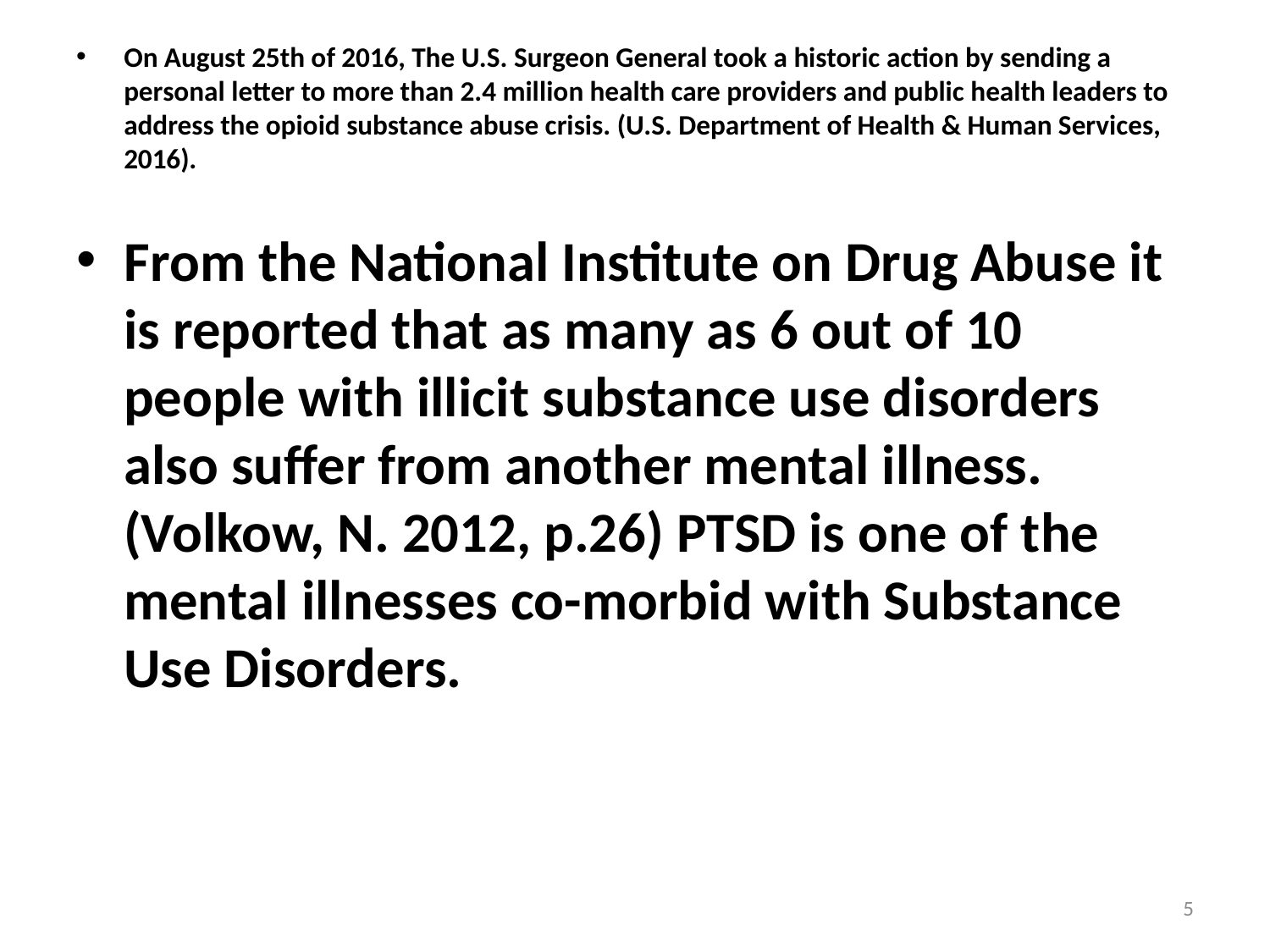

On August 25th of 2016, The U.S. Surgeon General took a historic action by sending a personal letter to more than 2.4 million health care providers and public health leaders to address the opioid substance abuse crisis. (U.S. Department of Health & Human Services, 2016).

From the National Institute on Drug Abuse it is reported that as many as 6 out of 10 people with illicit substance use disorders also suffer from another mental illness. (Volkow, N. 2012, p.26) PTSD is one of the mental illnesses co-morbid with Substance Use Disorders.

5